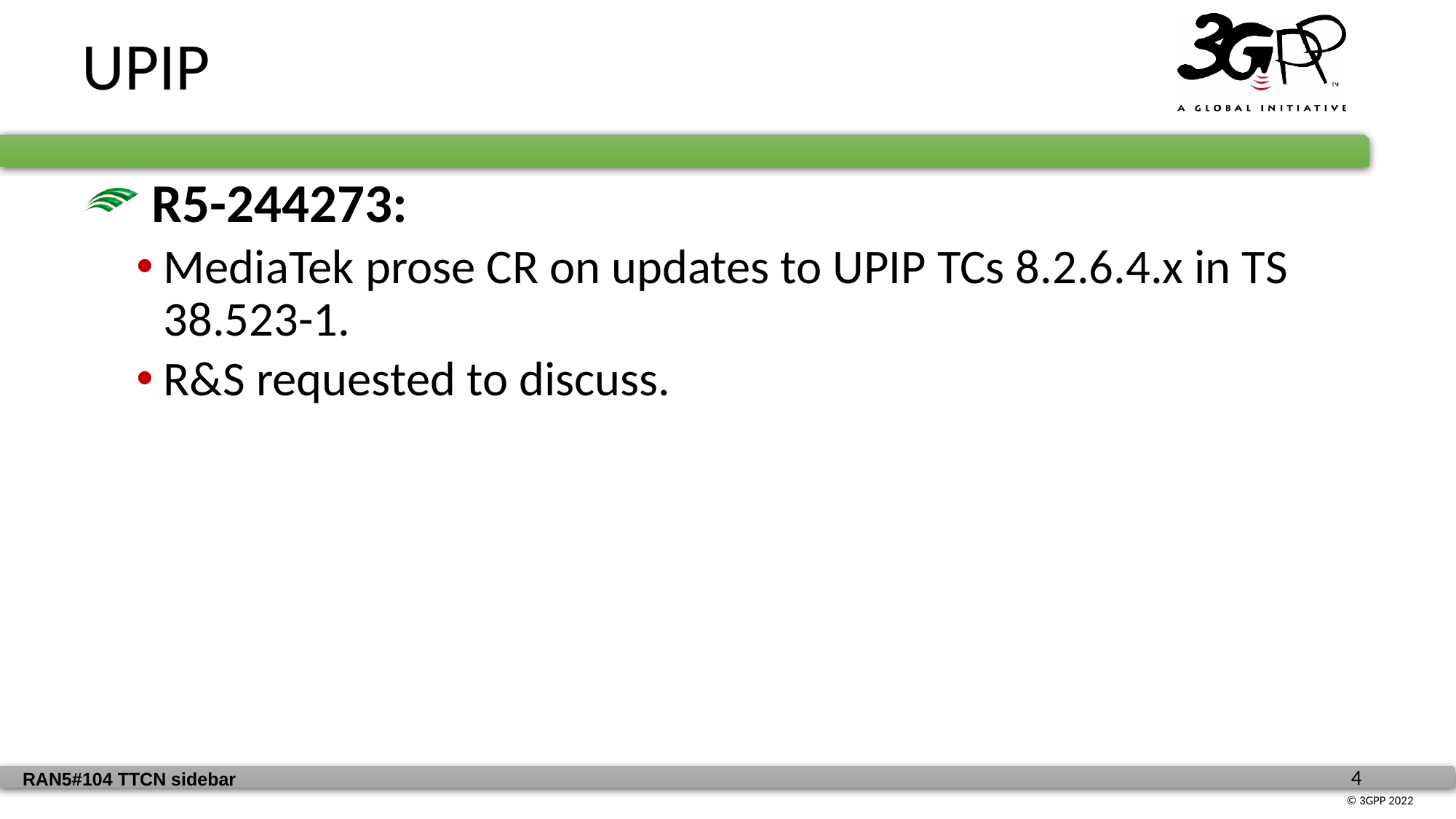

UPIP
 R5-244273:
MediaTek prose CR on updates to UPIP TCs 8.2.6.4.x in TS 38.523-1.
R&S requested to discuss.